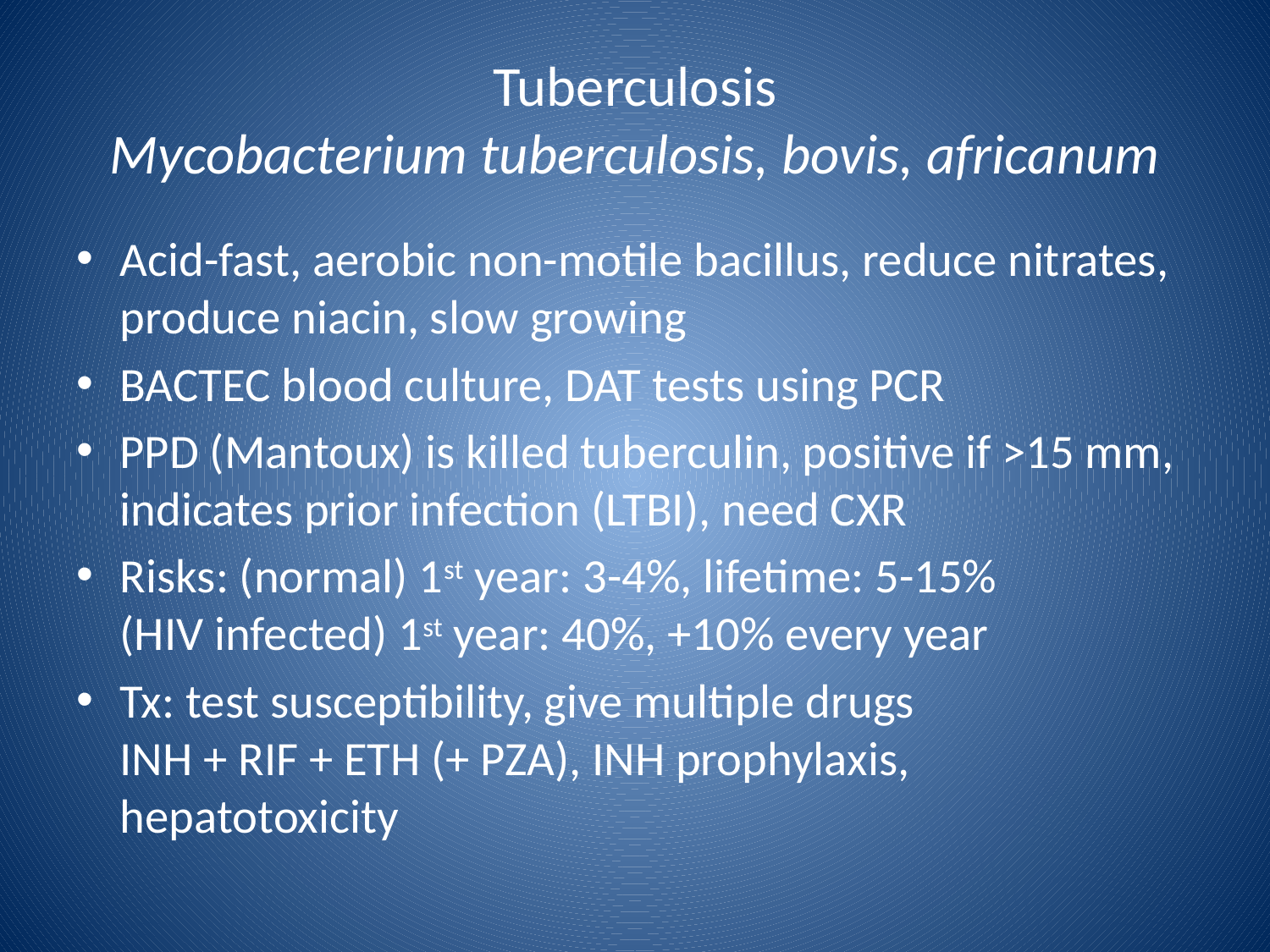

# Tuberculosis Mycobacterium tuberculosis, bovis, africanum
Acid-fast, aerobic non-motile bacillus, reduce nitrates, produce niacin, slow growing
BACTEC blood culture, DAT tests using PCR
PPD (Mantoux) is killed tuberculin, positive if >15 mm, indicates prior infection (LTBI), need CXR
Risks: (normal) 1st year: 3-4%, lifetime: 5-15%
(HIV infected) 1st year: 40%, +10% every year
Tx: test susceptibility, give multiple drugs
INH + RIF + ETH (+ PZA), INH prophylaxis, hepatotoxicity